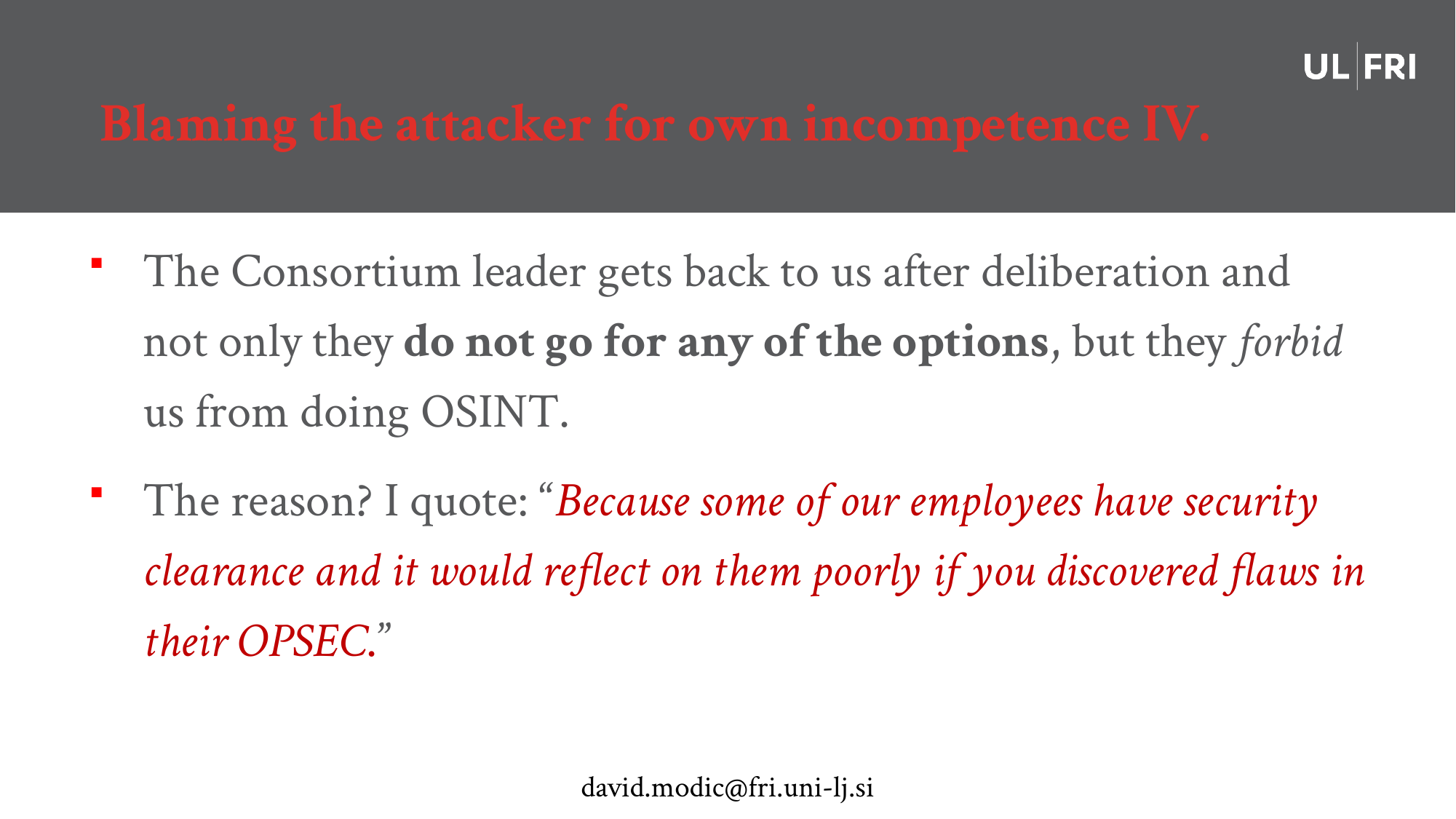

# Blaming the attacker for own incompetence IV.
The Consortium leader gets back to us after deliberation and not only they do not go for any of the options, but they forbid us from doing OSINT.
The reason? I quote: “Because some of our employees have security clearance and it would reflect on them poorly if you discovered flaws in their OPSEC.”

8
david.modic@fri.uni-lj.si